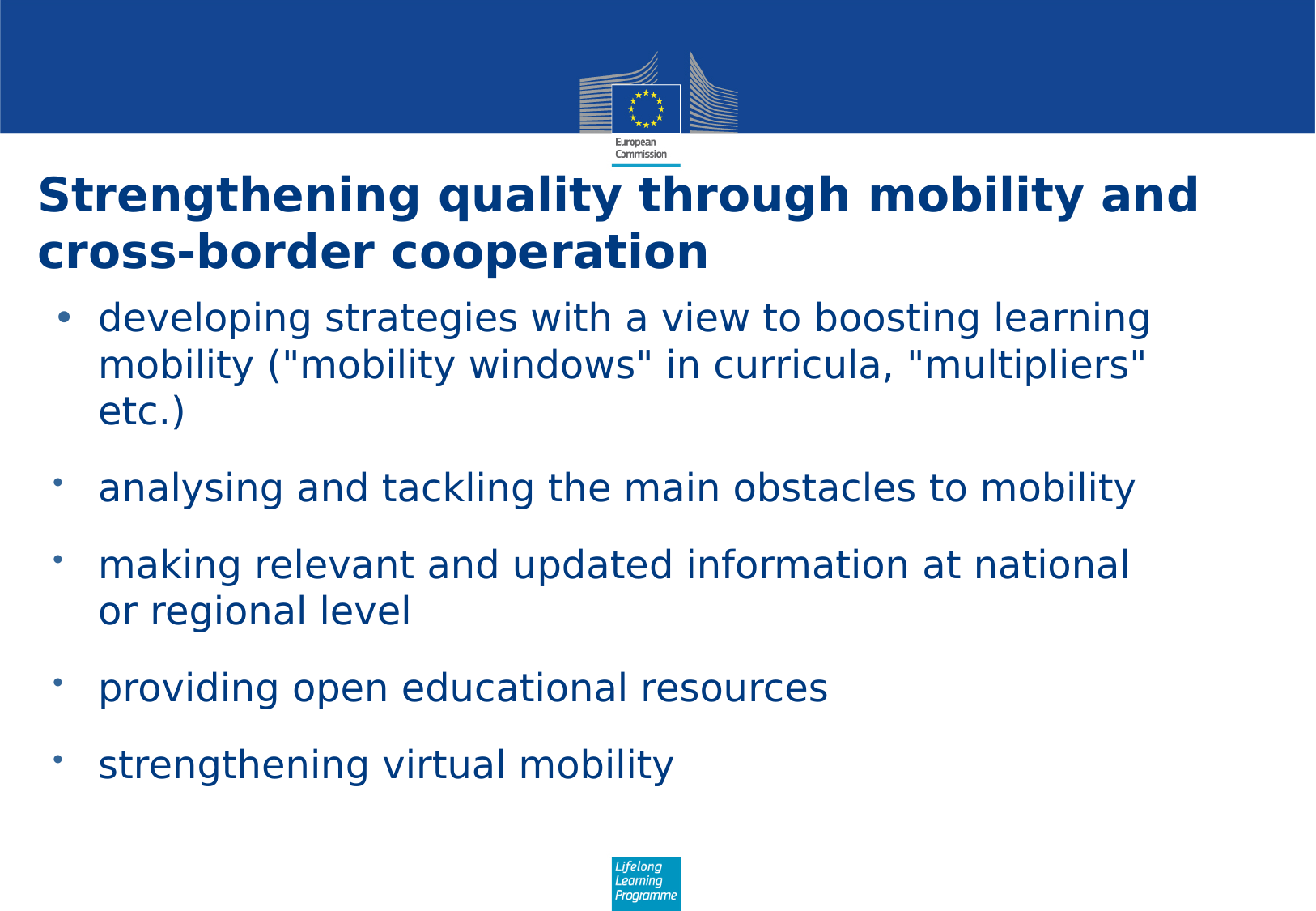

# Strengthening quality through mobility and cross-border cooperation
•	developing strategies with a view to boosting learning mobility ("mobility windows" in curricula, "multipliers" etc.)
analysing and tackling the main obstacles to mobility
making relevant and updated information at national or regional level
providing open educational resources
strengthening virtual mobility